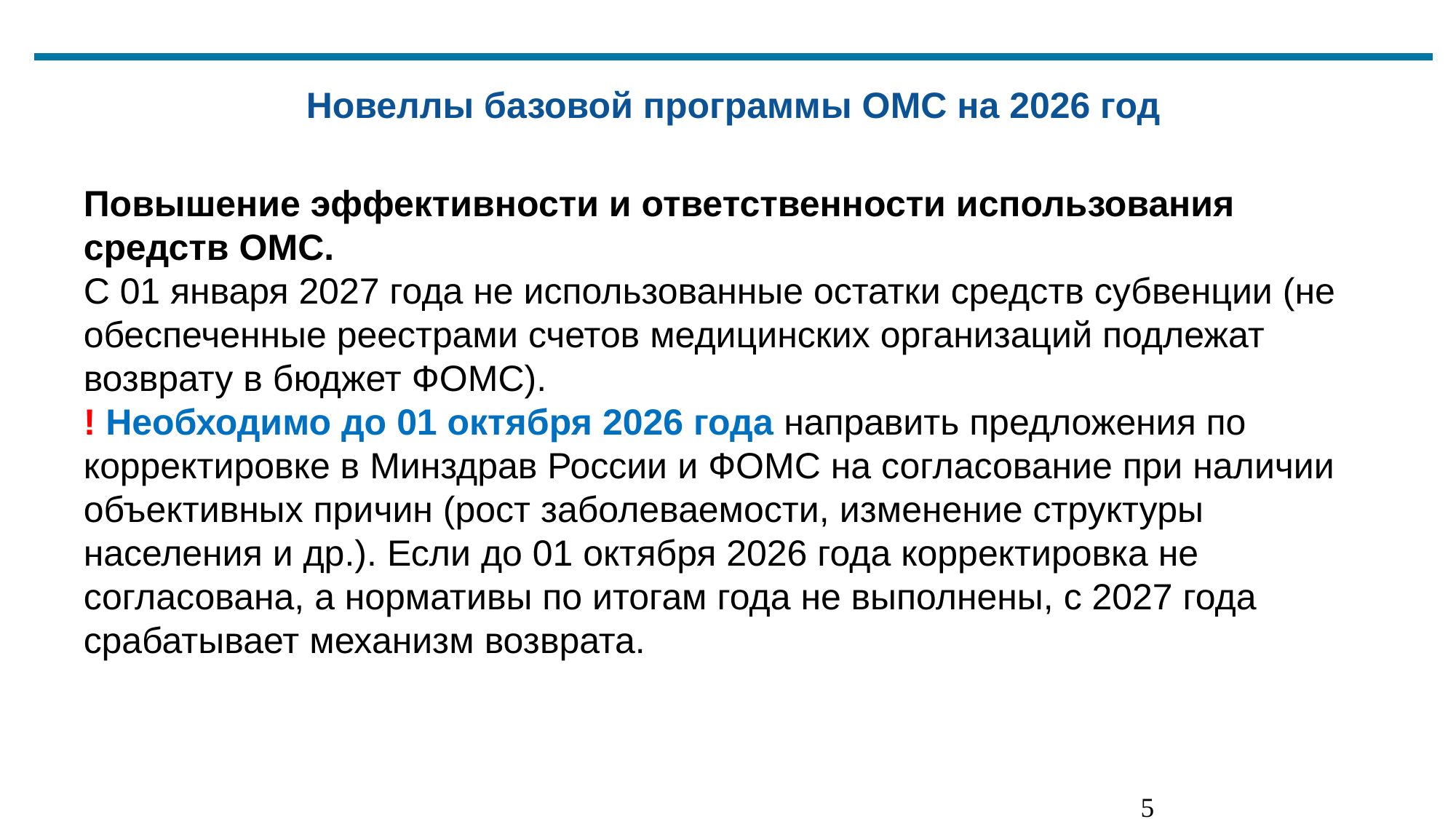

Новеллы базовой программы ОМС на 2026 год
Повышение эффективности и ответственности использования средств ОМС.
С 01 января 2027 года не использованные остатки средств субвенции (не обеспеченные реестрами счетов медицинских организаций подлежат возврату в бюджет ФОМС).
! Необходимо до 01 октября 2026 года направить предложения по корректировке в Минздрав России и ФОМС на согласование при наличии объективных причин (рост заболеваемости, изменение структуры населения и др.). Если до 01 октября 2026 года корректировка не согласована, а нормативы по итогам года не выполнены, с 2027 года срабатывает механизм возврата.

5